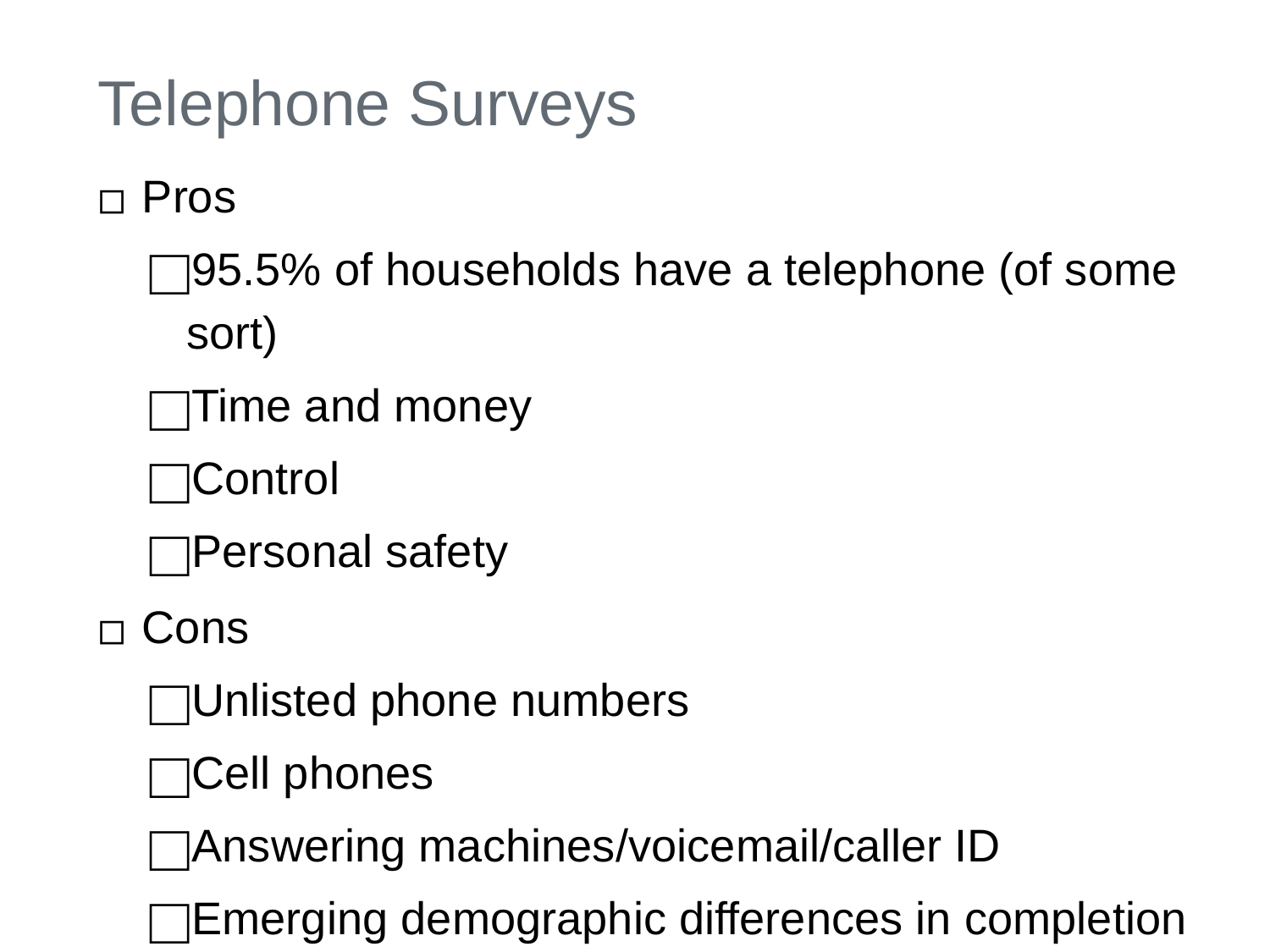

# Telephone Surveys
Pros
95.5% of households have a telephone (of some sort)
Time and money
Control
Personal safety
Cons
Unlisted phone numbers
Cell phones
Answering machines/voicemail/caller ID
Emerging demographic differences in completion